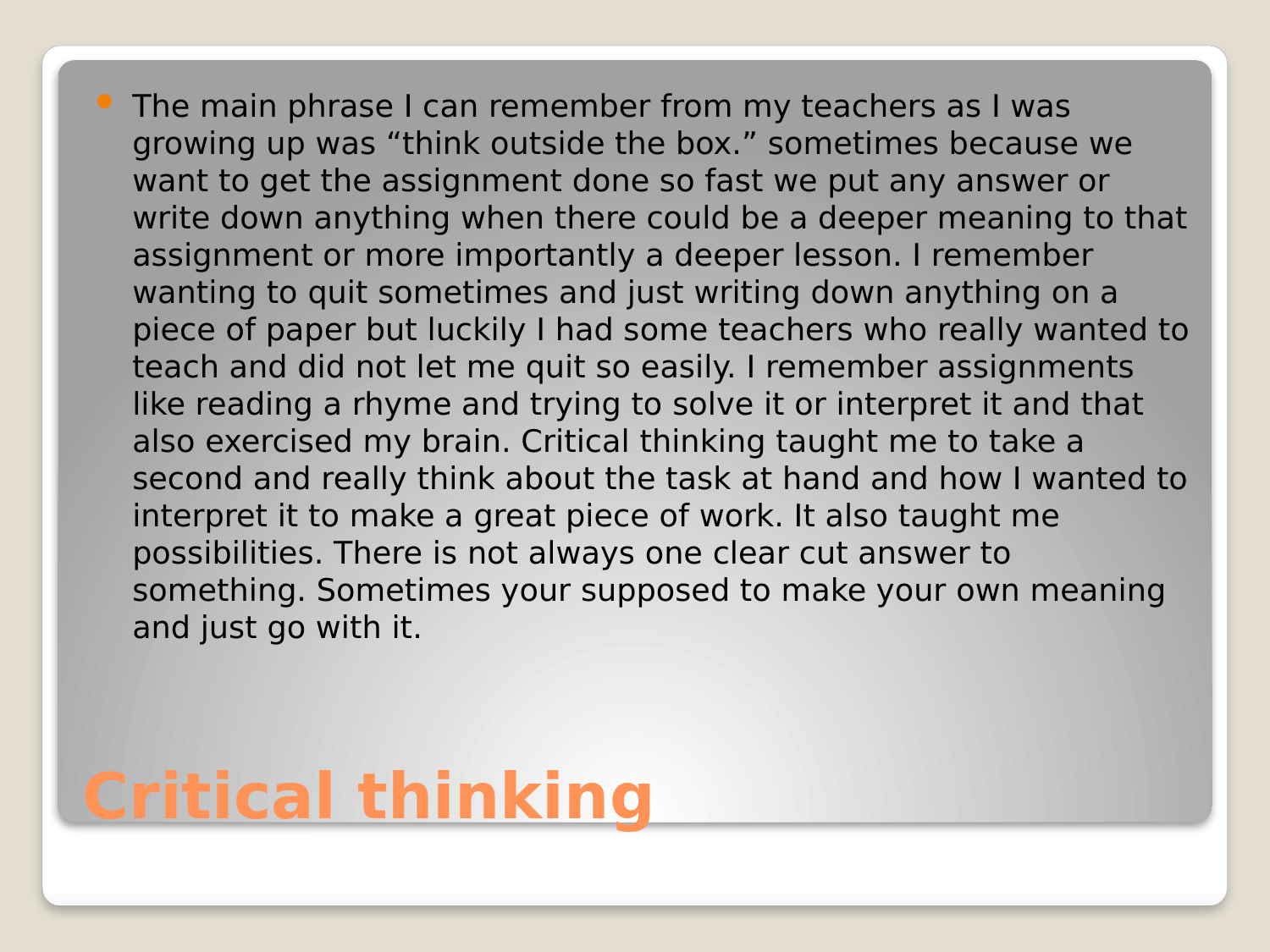

The main phrase I can remember from my teachers as I was growing up was “think outside the box.” sometimes because we want to get the assignment done so fast we put any answer or write down anything when there could be a deeper meaning to that assignment or more importantly a deeper lesson. I remember wanting to quit sometimes and just writing down anything on a piece of paper but luckily I had some teachers who really wanted to teach and did not let me quit so easily. I remember assignments like reading a rhyme and trying to solve it or interpret it and that also exercised my brain. Critical thinking taught me to take a second and really think about the task at hand and how I wanted to interpret it to make a great piece of work. It also taught me possibilities. There is not always one clear cut answer to something. Sometimes your supposed to make your own meaning and just go with it.
# Critical thinking